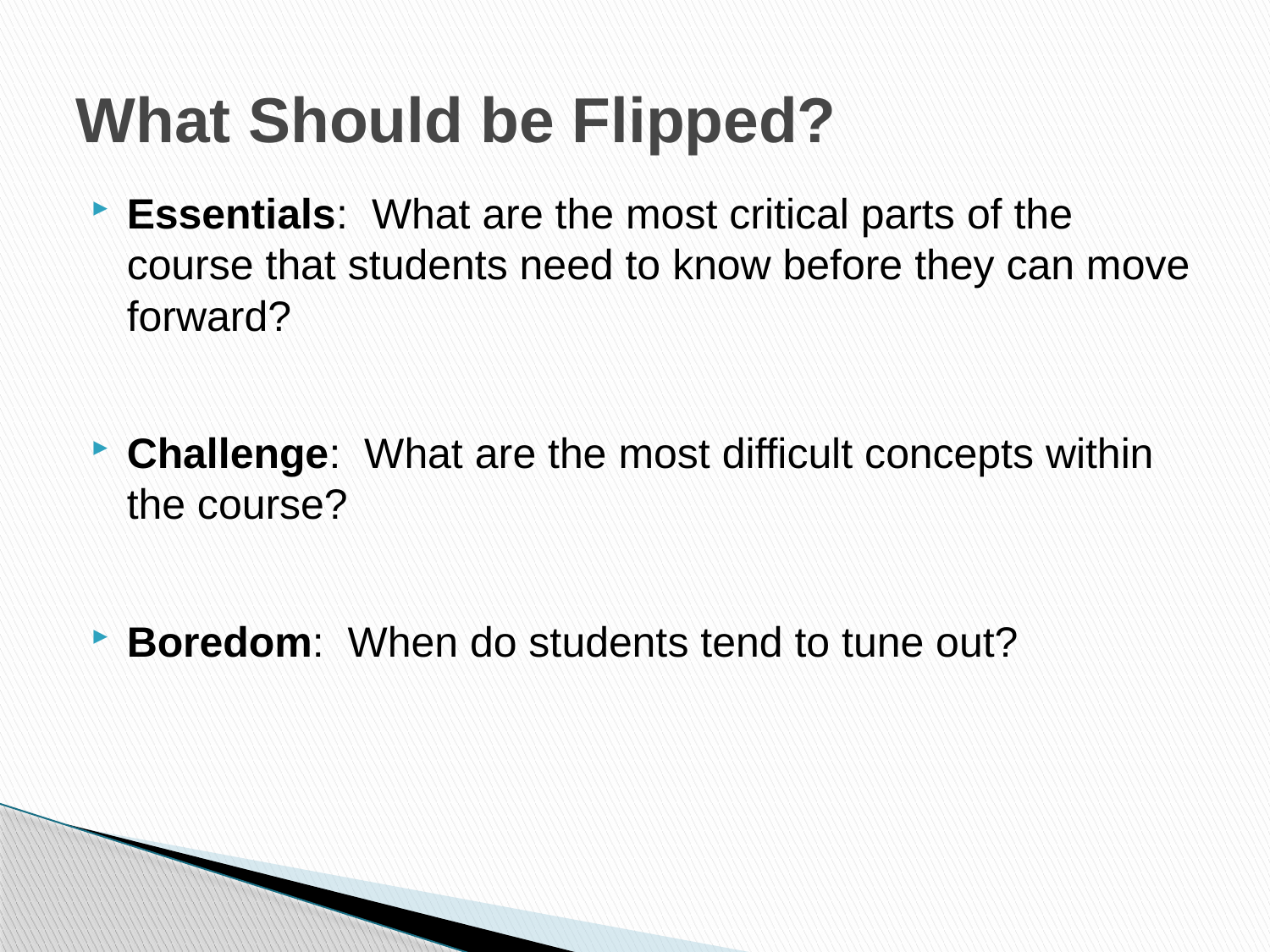

# What Should be Flipped?
Essentials:  What are the most critical parts of the course that students need to know before they can move forward?

Challenge:  What are the most difficult concepts within the course?

Boredom:  When do students tend to tune out?